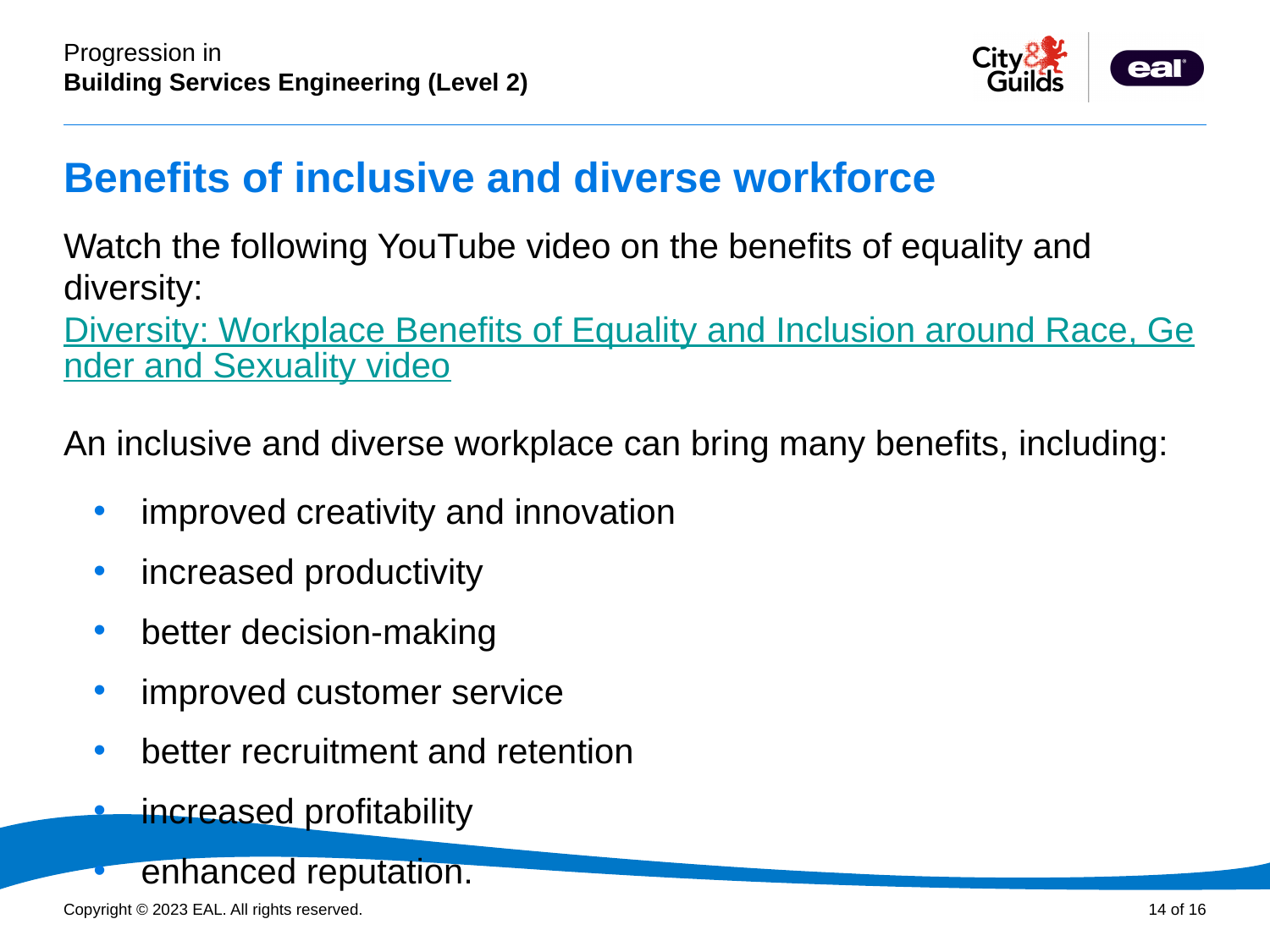

# Benefits of inclusive and diverse workforce
Watch the following YouTube video on the benefits of equality and diversity: Diversity: Workplace Benefits of Equality and Inclusion around Race, Gender and Sexuality video
An inclusive and diverse workplace can bring many benefits, including:
improved creativity and innovation
increased productivity
better decision-making
improved customer service
better recruitment and retention
increased profitability
enhanced reputation.